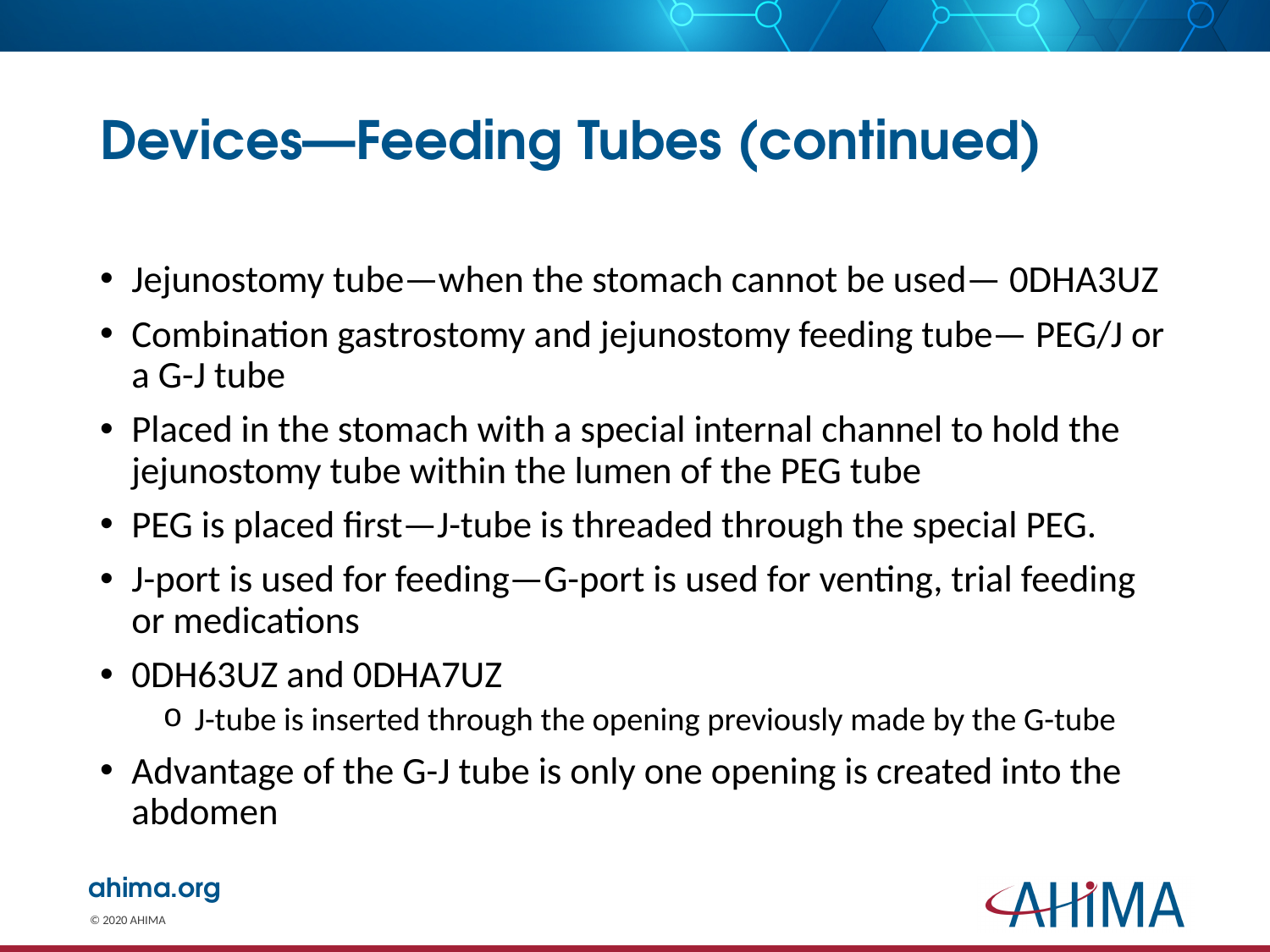

# Devices—Feeding Tubes (continued)
Jejunostomy tube—when the stomach cannot be used— 0DHA3UZ
Combination gastrostomy and jejunostomy feeding tube— PEG/J or a G-J tube
Placed in the stomach with a special internal channel to hold the jejunostomy tube within the lumen of the PEG tube
PEG is placed first—J-tube is threaded through the special PEG.
J-port is used for feeding—G-port is used for venting, trial feeding or medications
0DH63UZ and 0DHA7UZ
J-tube is inserted through the opening previously made by the G-tube
Advantage of the G-J tube is only one opening is created into the abdomen